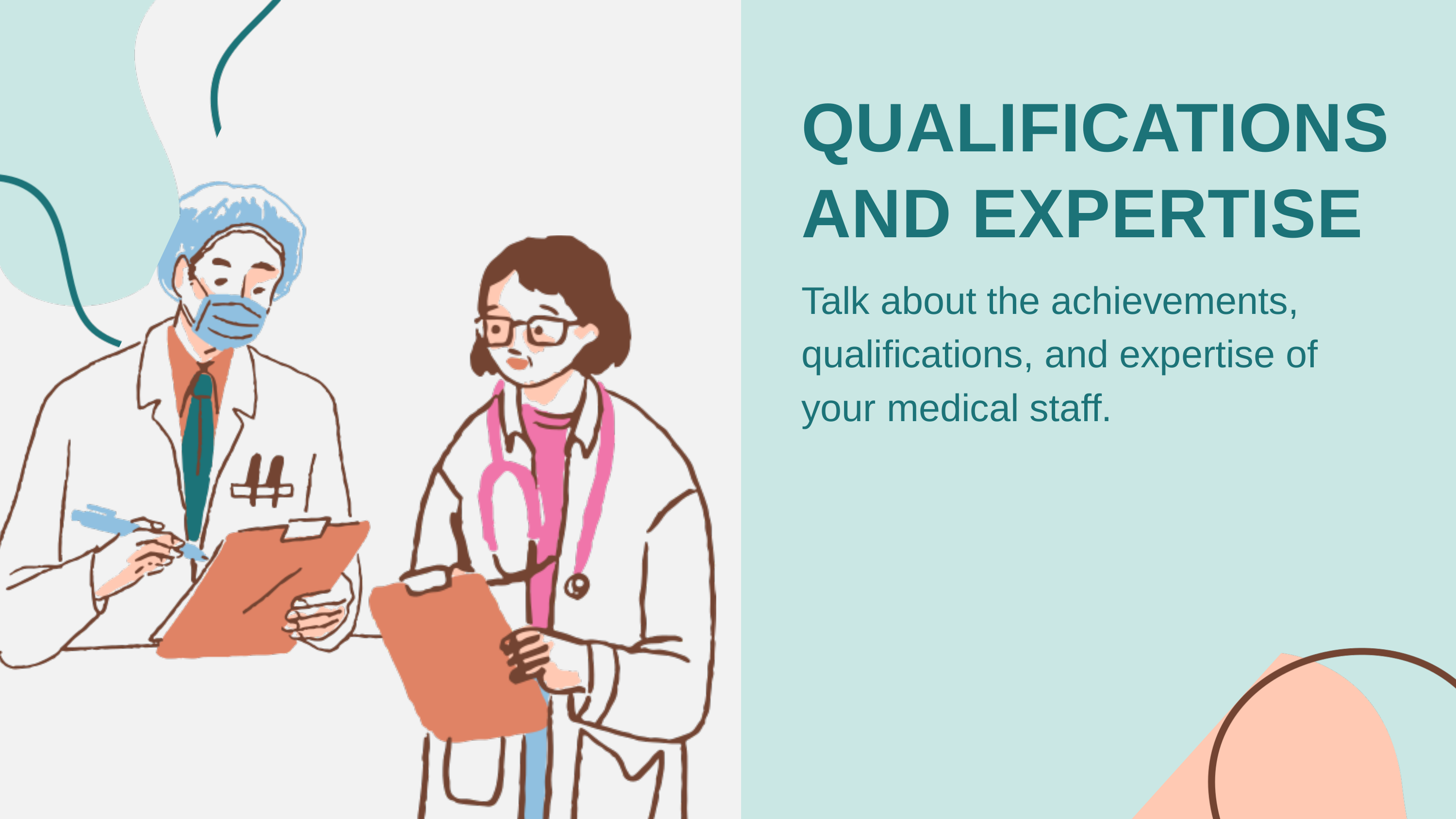

QUALIFICATIONS AND EXPERTISE

Talk about the achievements, qualifications, and expertise of your medical staff.